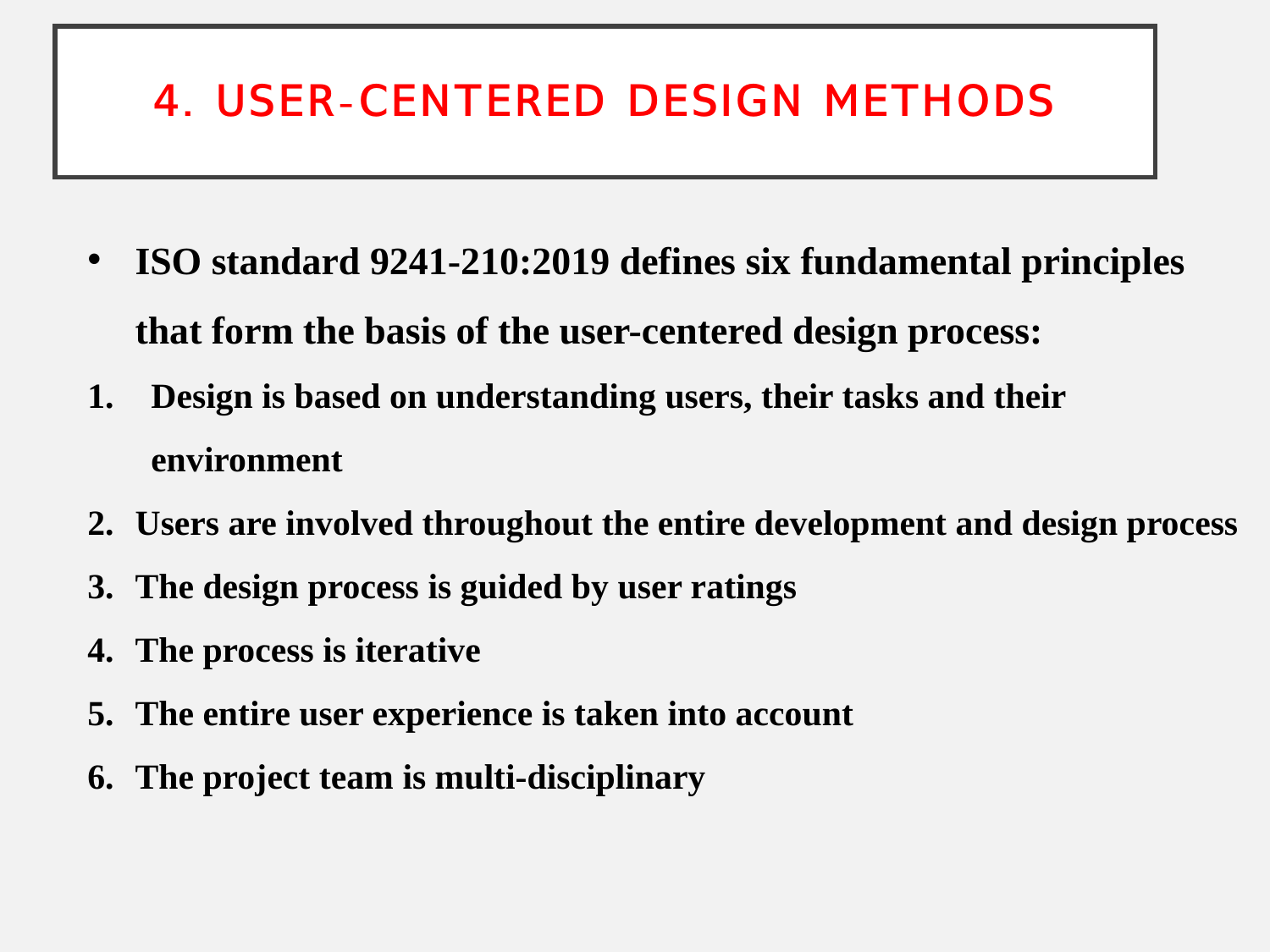

# 4. User-centered design methods
ISO standard 9241-210:2019 defines six fundamental principles that form the basis of the user-centered design process:
Design is based on understanding users, their tasks and their environment
Users are involved throughout the entire development and design process
The design process is guided by user ratings
The process is iterative
The entire user experience is taken into account
The project team is multi-disciplinary